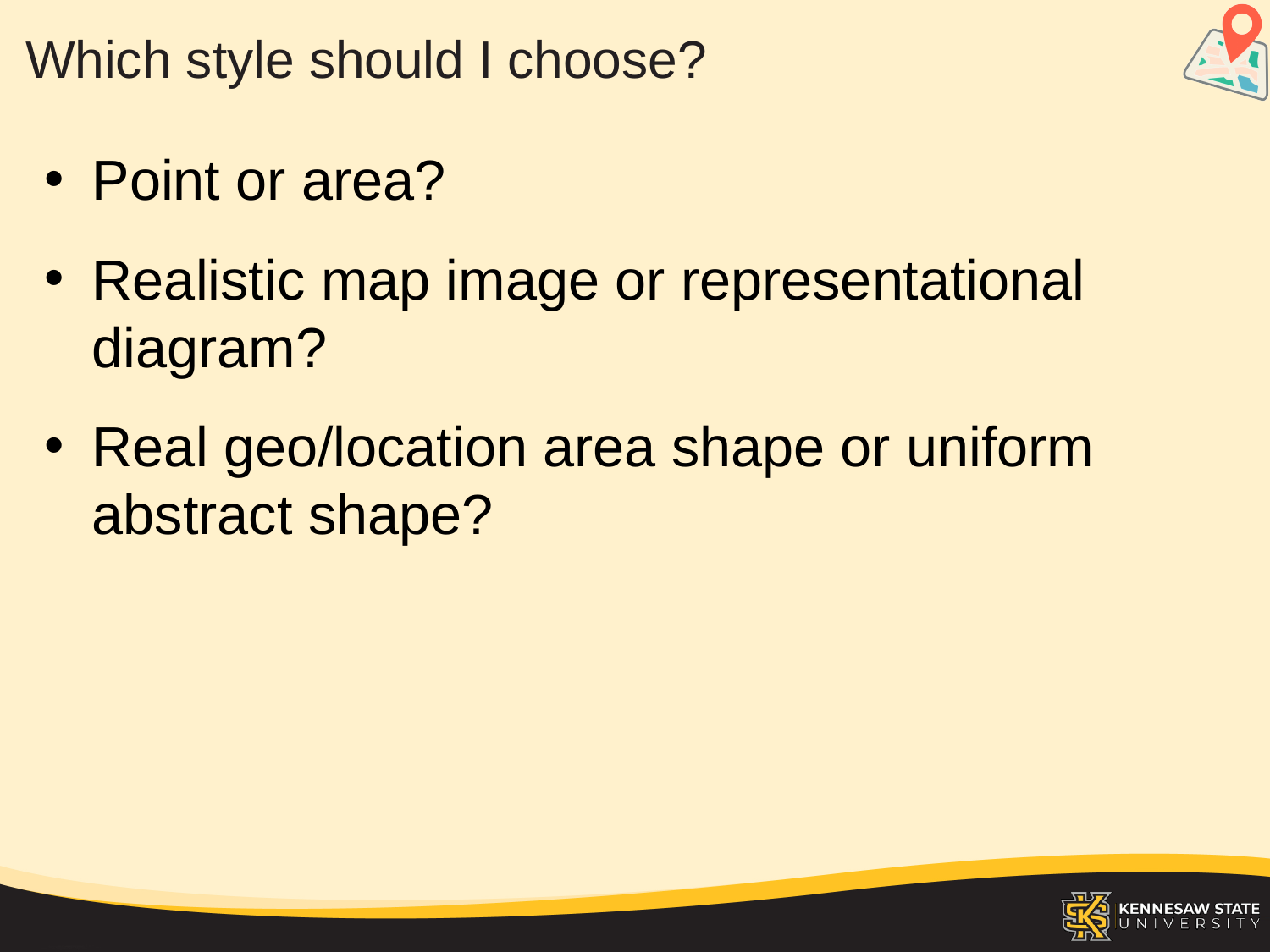

# Which style should I choose?
Point or area?
Realistic map image or representational diagram?
Real geo/location area shape or uniform abstract shape?